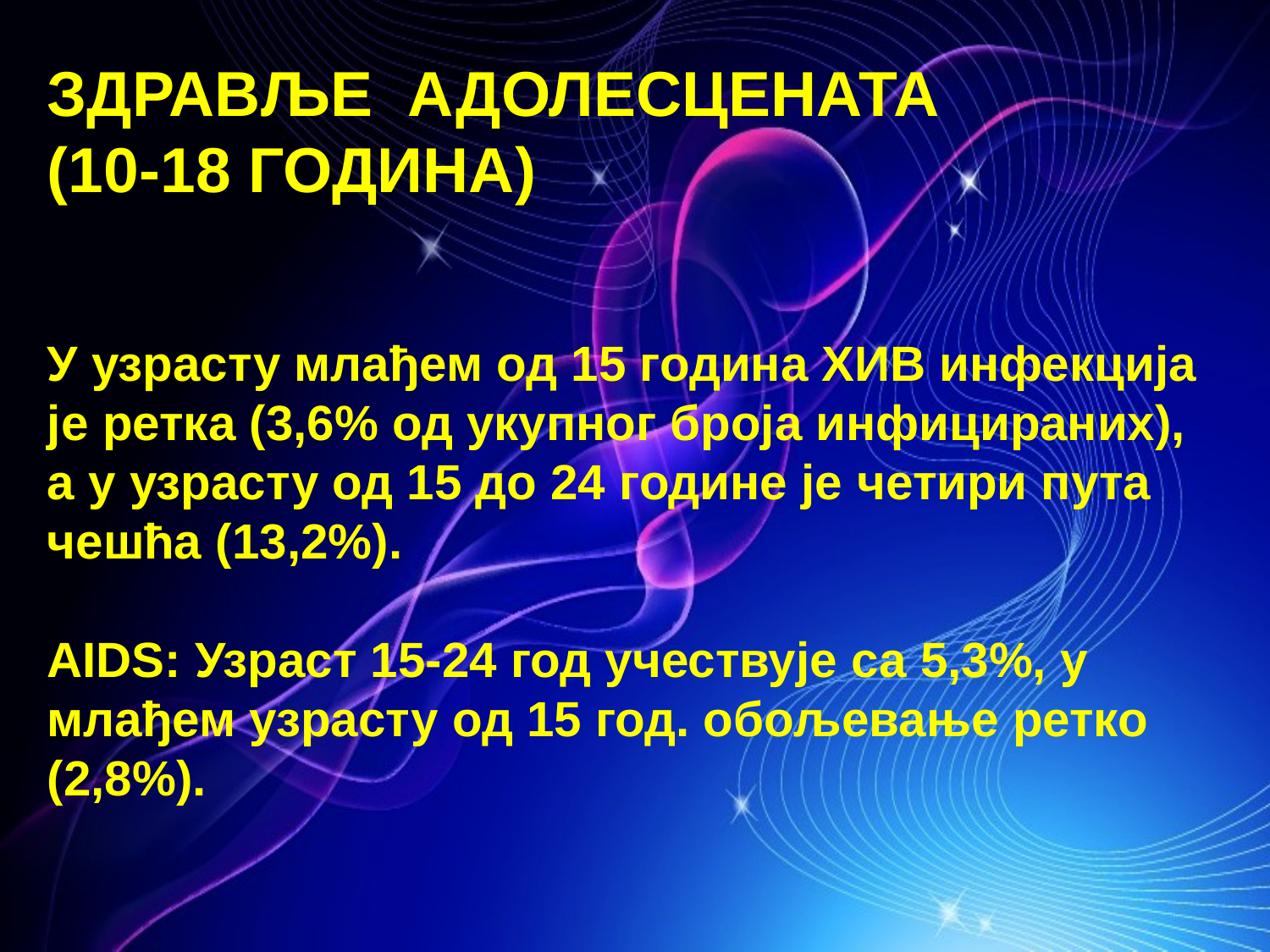

ЗДРАВЉЕ  АДОЛЕСЦЕНАТА
(10-18 ГОДИНА)

У узрасту млађем од 15 година ХИВ инфекција је ретка (3,6% од укупног броја инфицираних), а у узрасту од 15 до 24 године је четири пута чешћа (13,2%).

AIDS: Узраст 15-24 год учествује са 5,3%, у млађем узрасту од 15 год. обољевање ретко (2,8%).